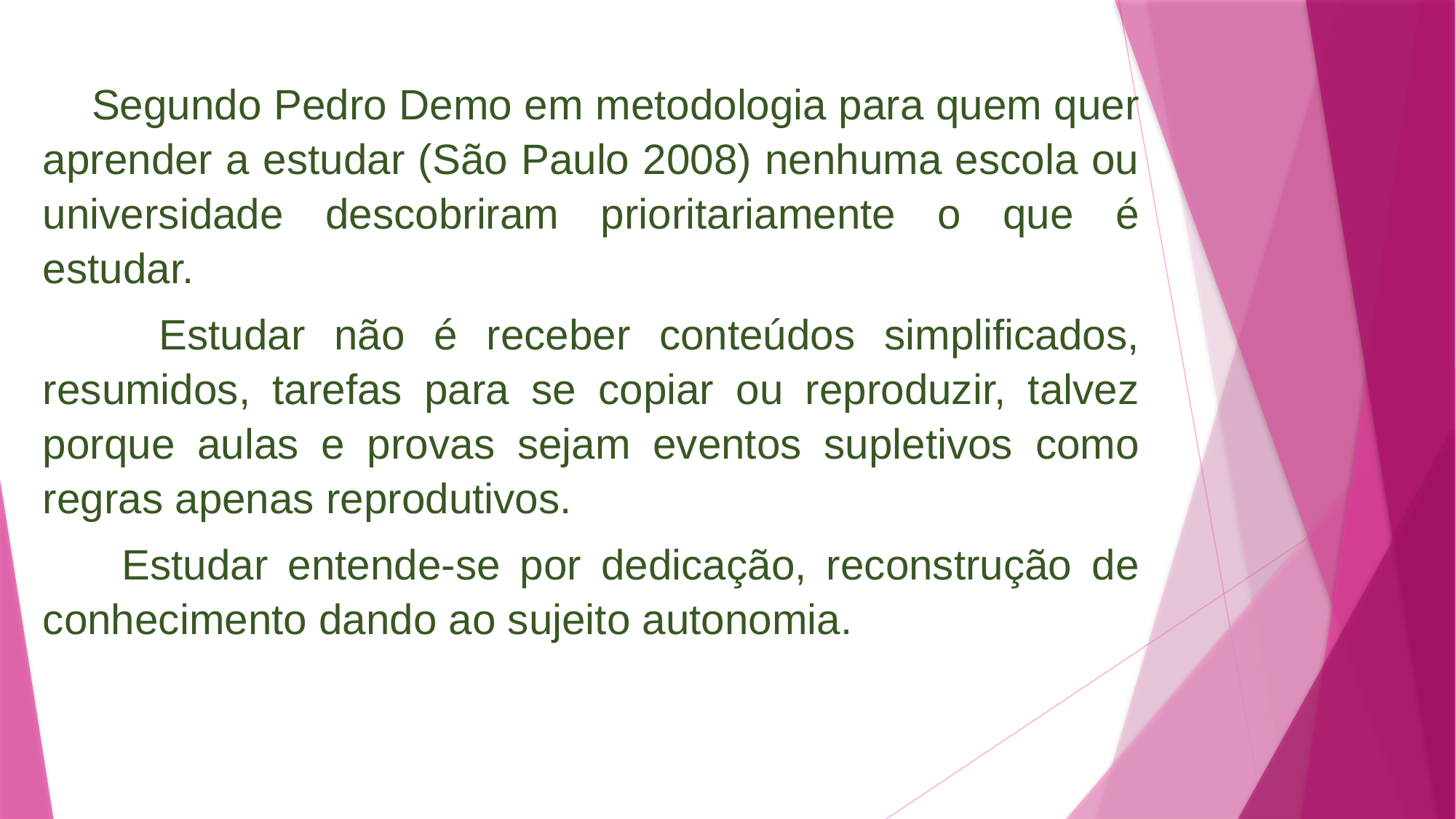

Segundo Pedro Demo em metodologia para quem quer aprender a estudar (São Paulo 2008) nenhuma escola ou universidade descobriram prioritariamente o que é estudar.
    Estudar não é receber conteúdos simplificados, resumidos, tarefas para se copiar ou reproduzir, talvez porque aulas e provas sejam eventos supletivos como regras apenas reprodutivos.
    Estudar entende-se por dedicação, reconstrução de conhecimento dando ao sujeito autonomia.